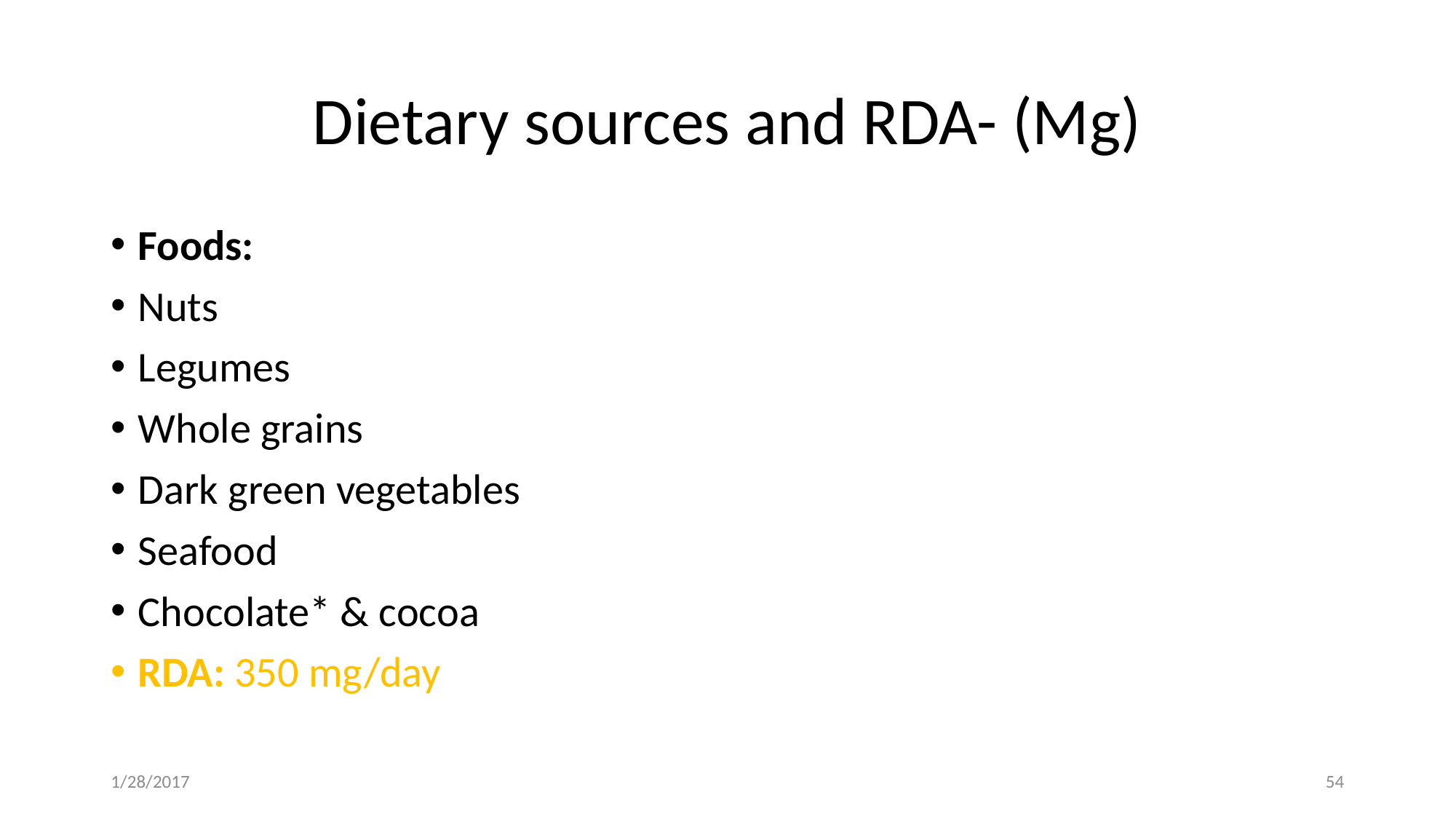

# Dietary sources and RDA- (Mg)
Foods:
Nuts
Legumes
Whole grains
Dark green vegetables
Seafood
Chocolate* & cocoa
RDA: 350 mg/day

1/28/2017
54